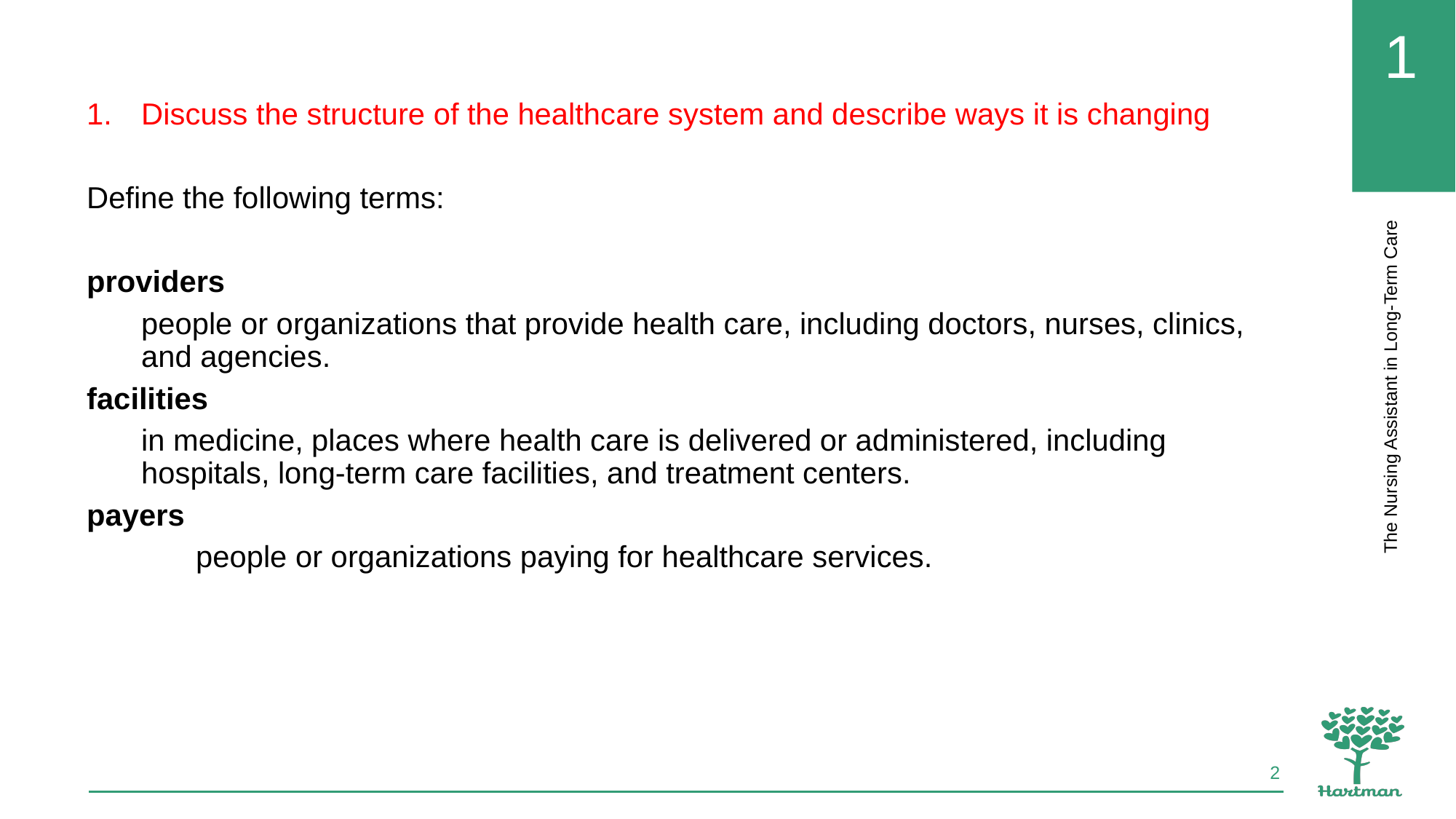

Discuss the structure of the healthcare system and describe ways it is changing

Define the following terms:

providers
people or organizations that provide health care, including doctors, nurses, clinics, and agencies.
facilities
in medicine, places where health care is delivered or administered, including hospitals, long-term care facilities, and treatment centers.
payers
	people or organizations paying for healthcare services.

2